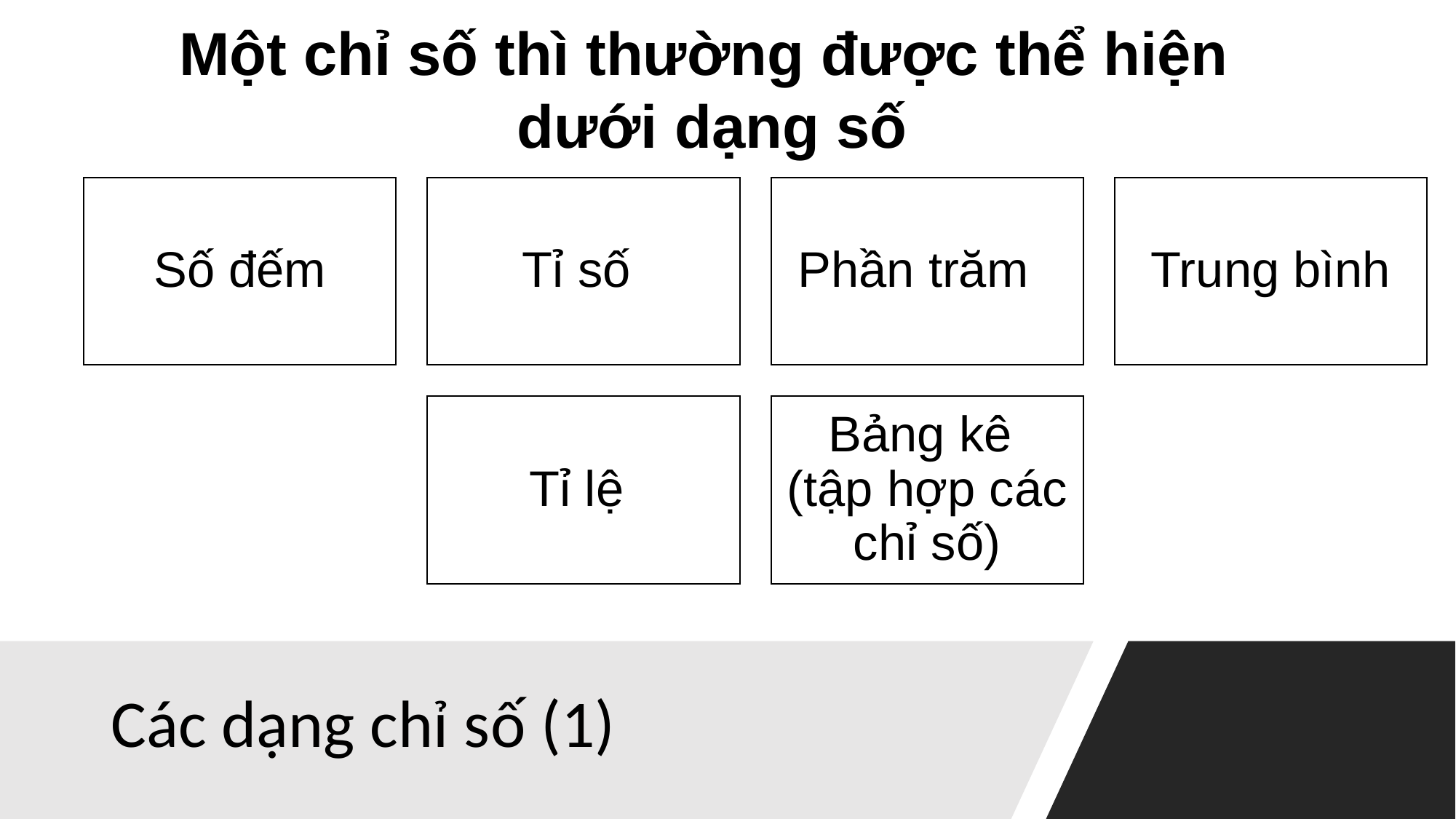

Một chỉ số thì thường được thể hiện
dưới dạng số
Số đếm
Tỉ số
Phần trăm
Trung bình
Tỉ lệ
Bảng kê
(tập hợp các chỉ số)

# Các dạng chỉ số (1)

15